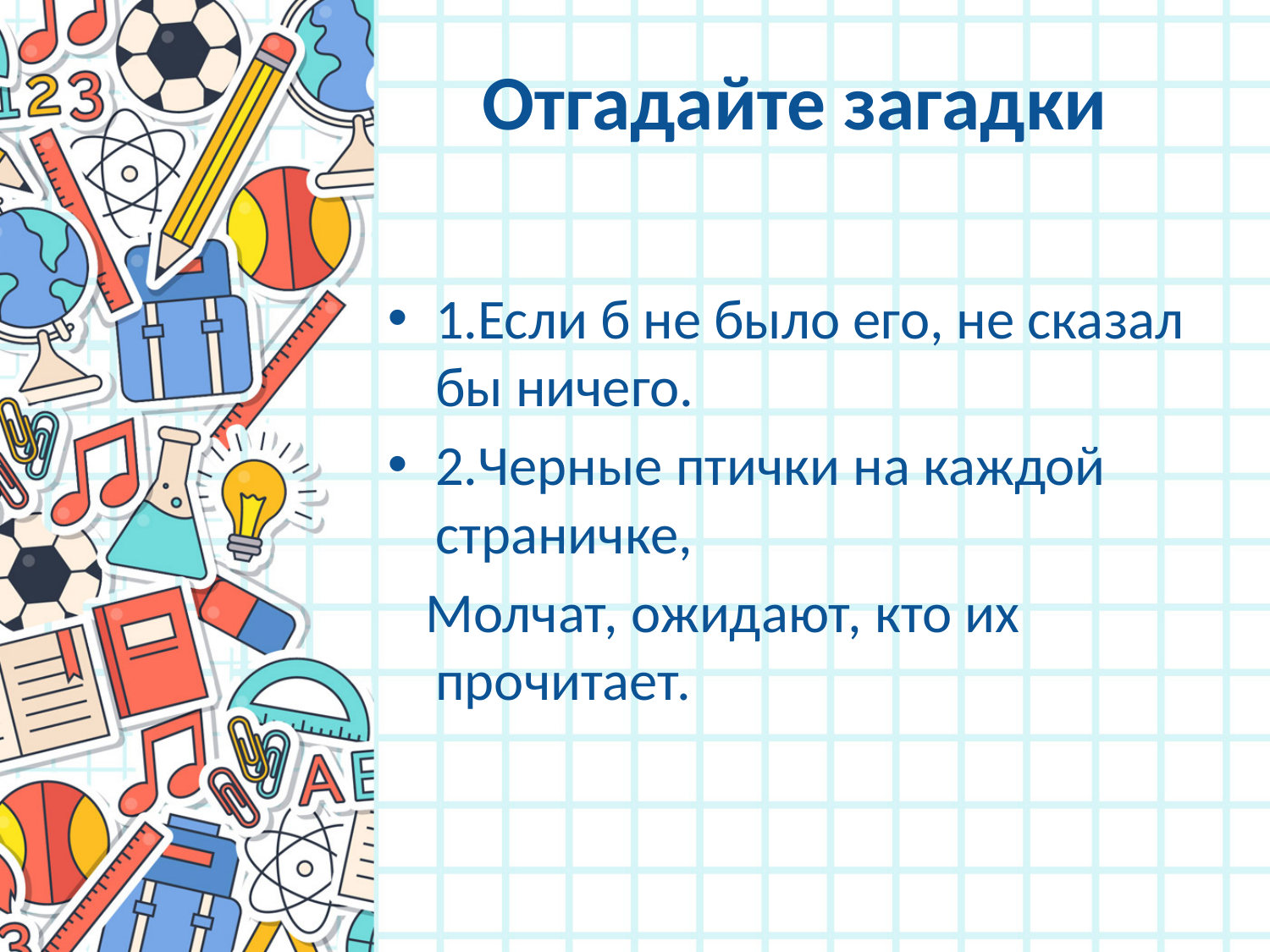

# Отгадайте загадки
1.Если б не было его, не сказал бы ничего.
2.Черные птички на каждой страничке,
   Молчат, ожидают, кто их прочитает.